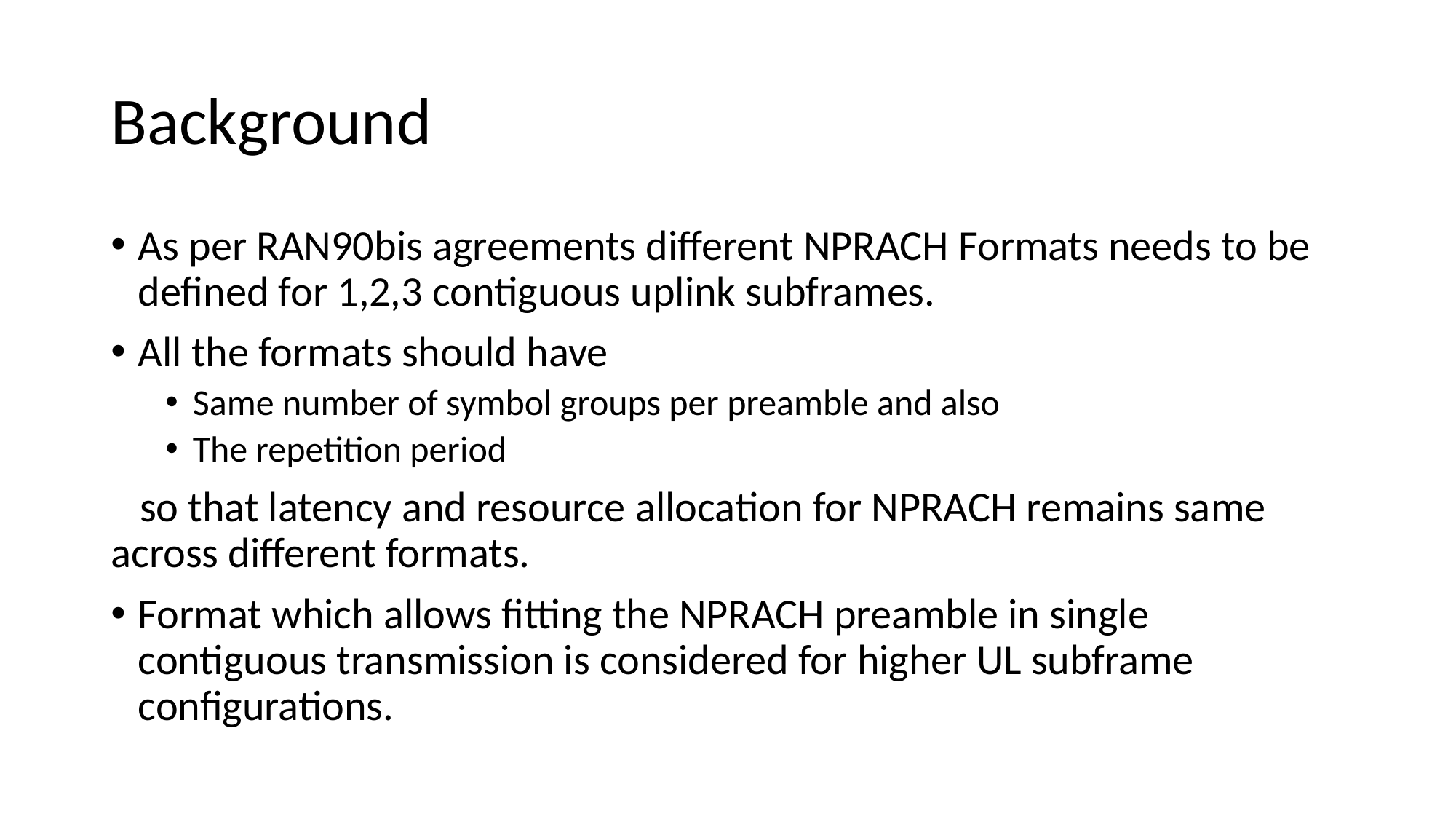

# Background
As per RAN90bis agreements different NPRACH Formats needs to be defined for 1,2,3 contiguous uplink subframes.
All the formats should have
Same number of symbol groups per preamble and also
The repetition period
   so that latency and resource allocation for NPRACH remains same across different formats.
Format which allows fitting the NPRACH preamble in single contiguous transmission is considered for higher UL subframe configurations.